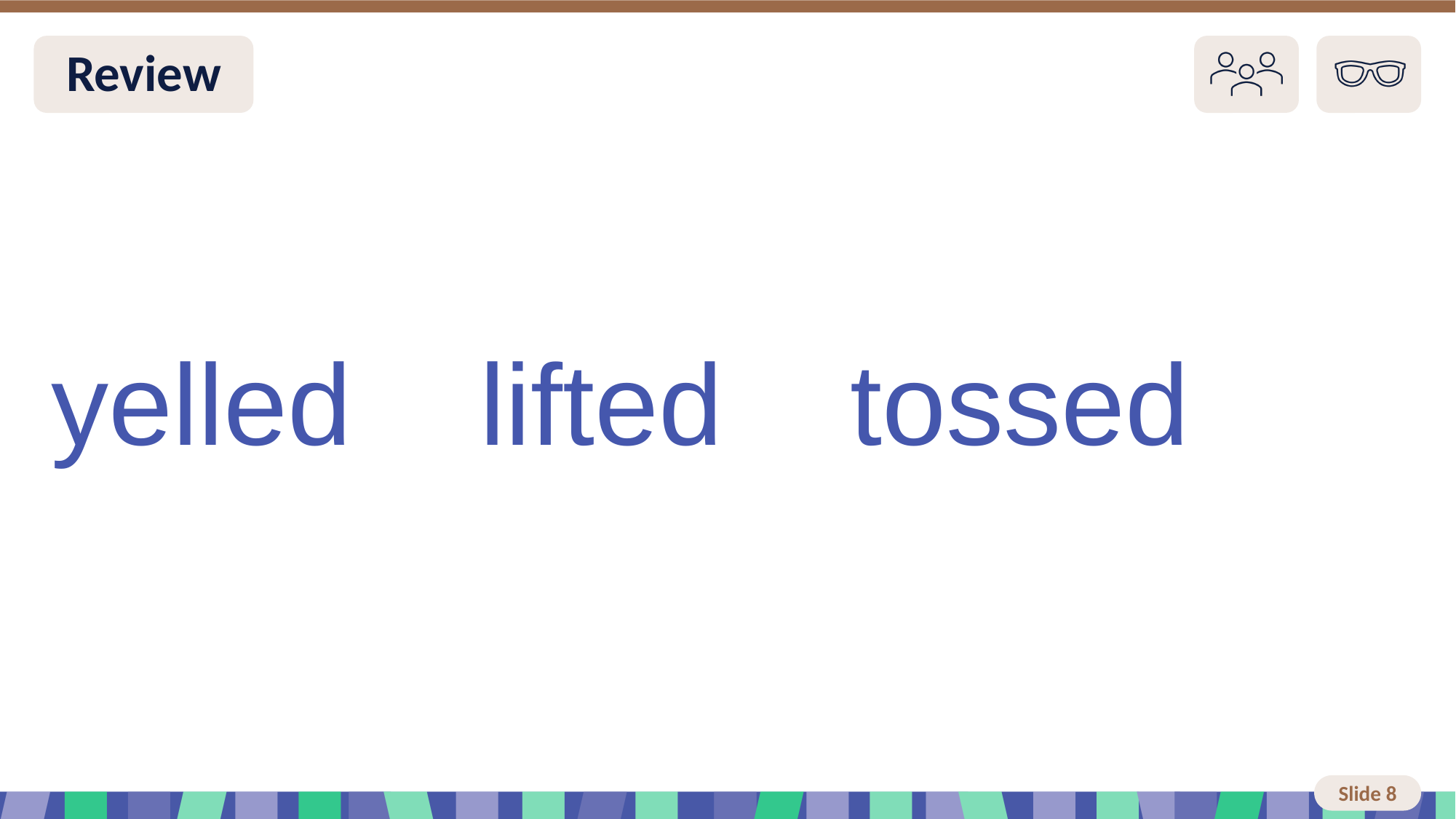

Slide 8 Review You do
yelled    lifted    tossed